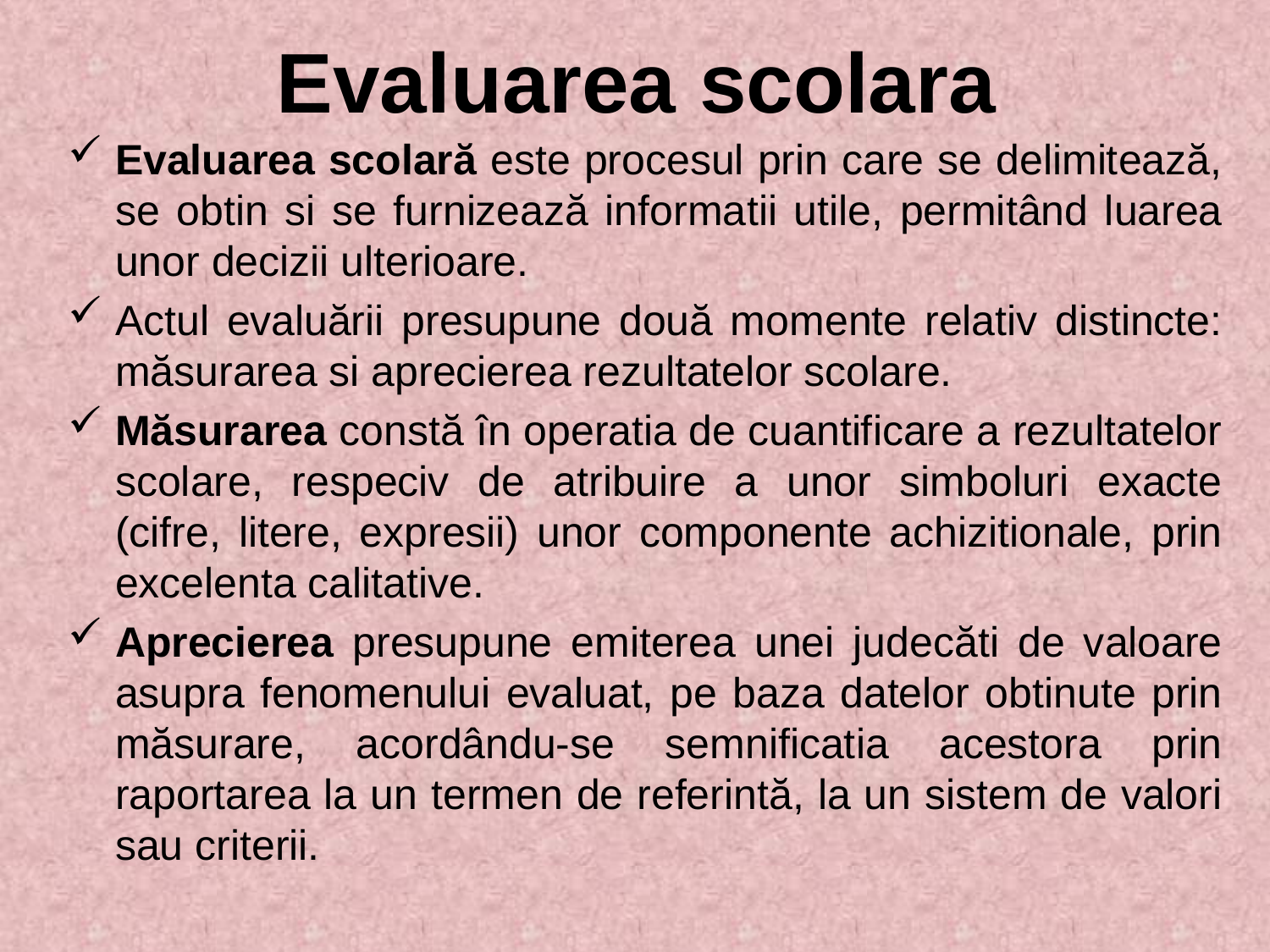

# Evaluarea scolara
Evaluarea scolară este procesul prin care se delimitează, se obtin si se furnizează informatii utile, permitând luarea unor decizii ulterioare.
Actul evaluării presupune două momente relativ distincte: măsurarea si aprecierea rezultatelor scolare.
Măsurarea constă în operatia de cuantificare a rezultatelor scolare, respeciv de atribuire a unor simboluri exacte (cifre, litere, expresii) unor componente achizitionale, prin excelenta calitative.
Aprecierea presupune emiterea unei judecăti de valoare asupra fenomenului evaluat, pe baza datelor obtinute prin măsurare, acordându-se semnificatia acestora prin raportarea la un termen de referintă, la un sistem de valori sau criterii.